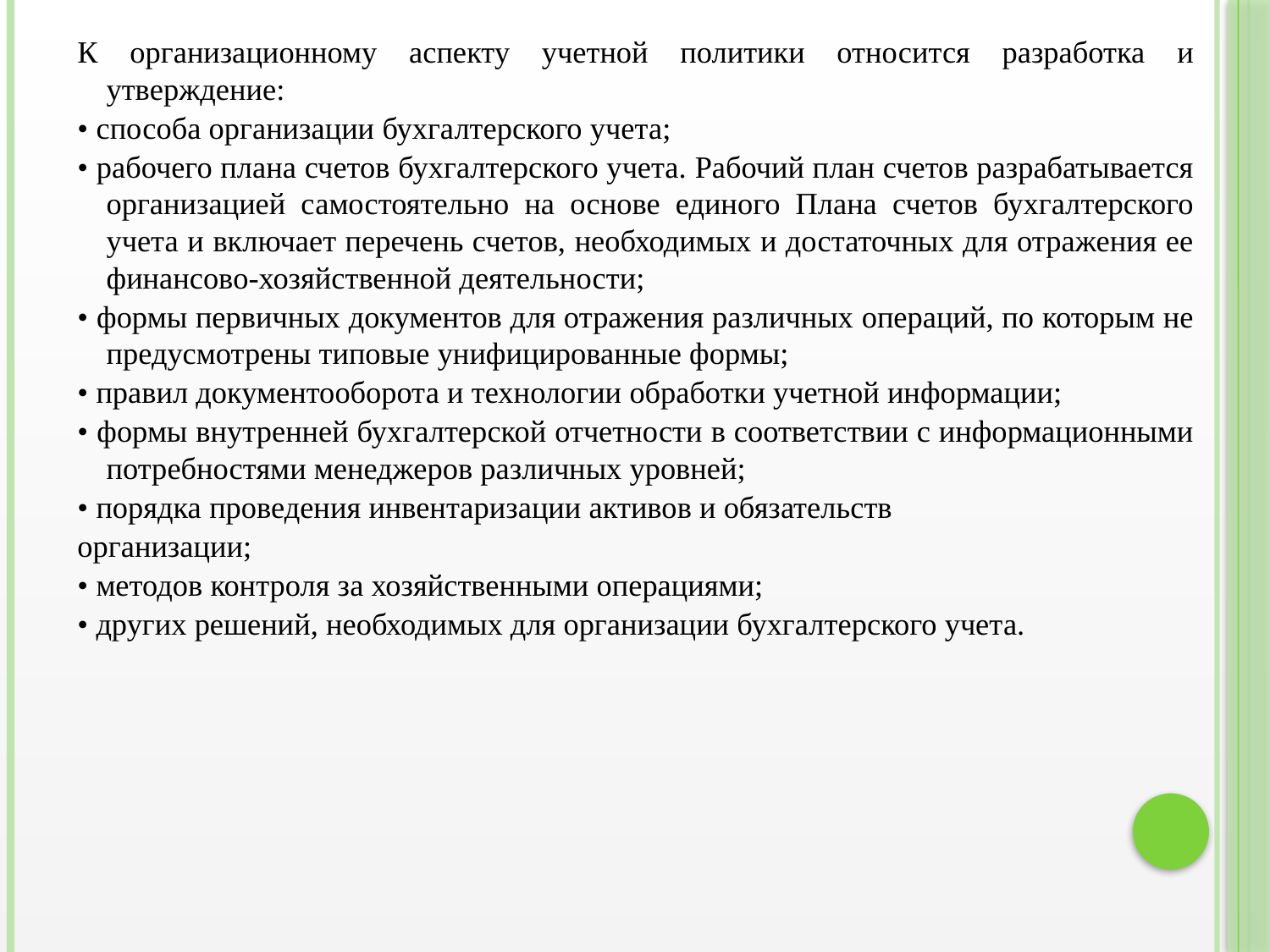

К организационному аспекту учетной политики относится разработка и утверждение:
• способа организации бухгалтерского учета;
• рабочего плана счетов бухгалтерского учета. Рабочий план счетов разрабатывается организацией самостоятельно на основе единого Плана счетов бухгалтерского учета и включает перечень счетов, необходимых и достаточных для отражения ее финансово-хозяйственной деятельности;
• формы первичных документов для отражения различных операций, по которым не предусмотрены типовые унифицированные формы;
• правил документооборота и технологии обработки учетной информации;
• формы внутренней бухгалтерской отчетности в соответствии с информационными потребностями менеджеров различных уровней;
• порядка проведения инвентаризации активов и обязательств
организации;
• методов контроля за хозяйственными операциями;
• других решений, необходимых для организации бухгалтерского учета.